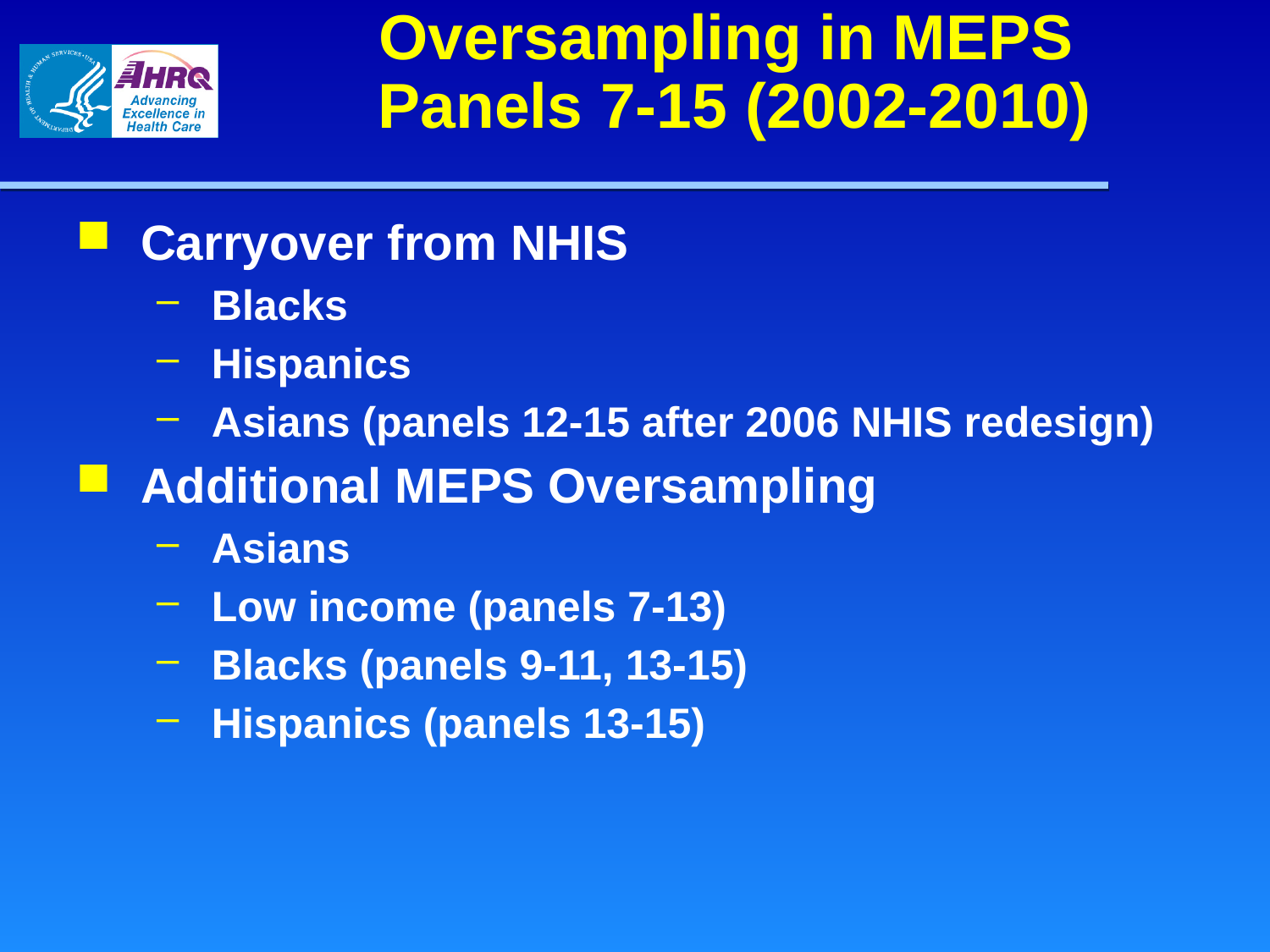

# Oversampling in MEPS Panels 7-15 (2002-2010)
Carryover from NHIS
Blacks
Hispanics
Asians (panels 12-15 after 2006 NHIS redesign)
Additional MEPS Oversampling
Asians
Low income (panels 7-13)
Blacks (panels 9-11, 13-15)
Hispanics (panels 13-15)